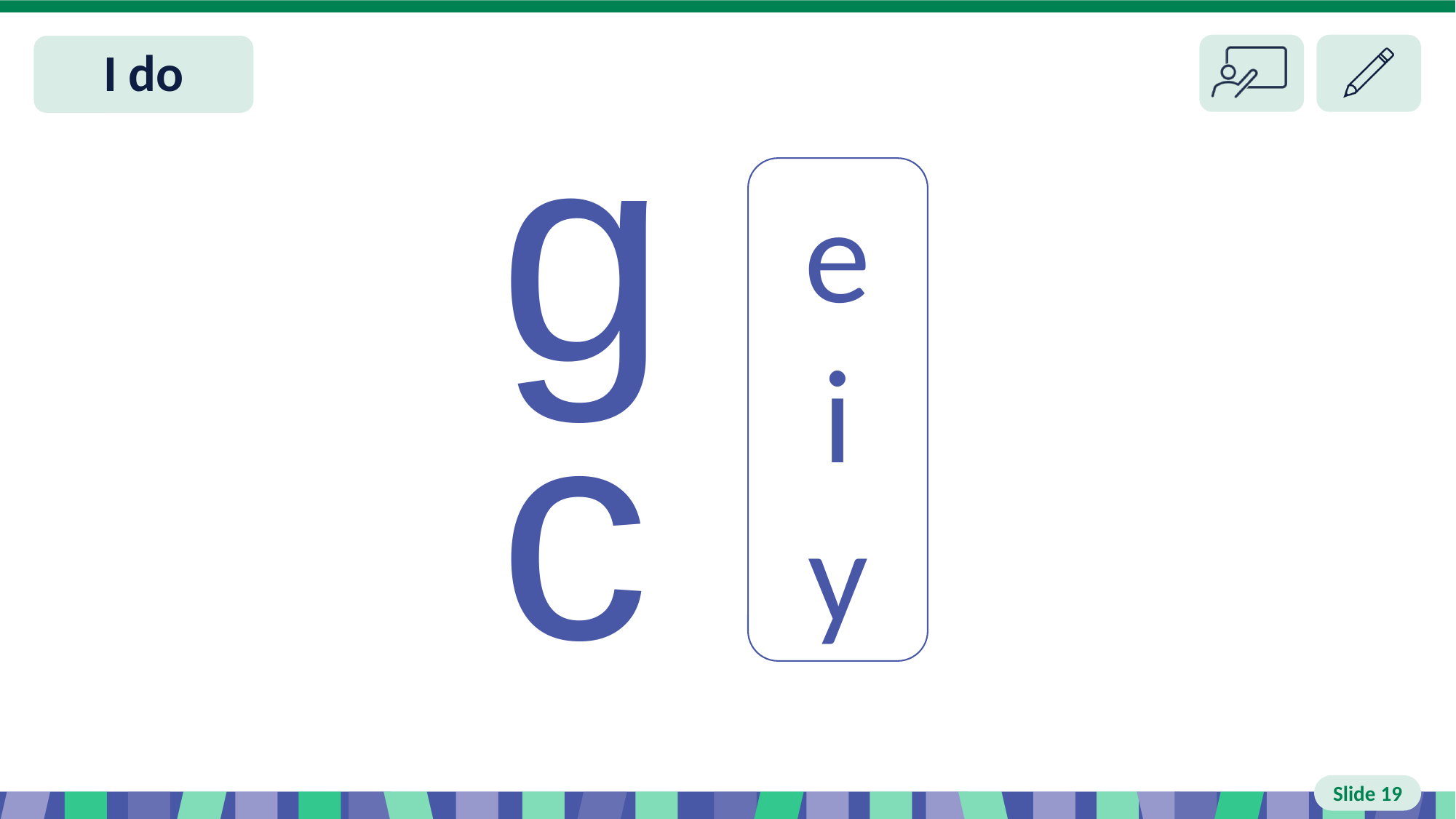

# Slide 19 I do
g

e
i
y
c